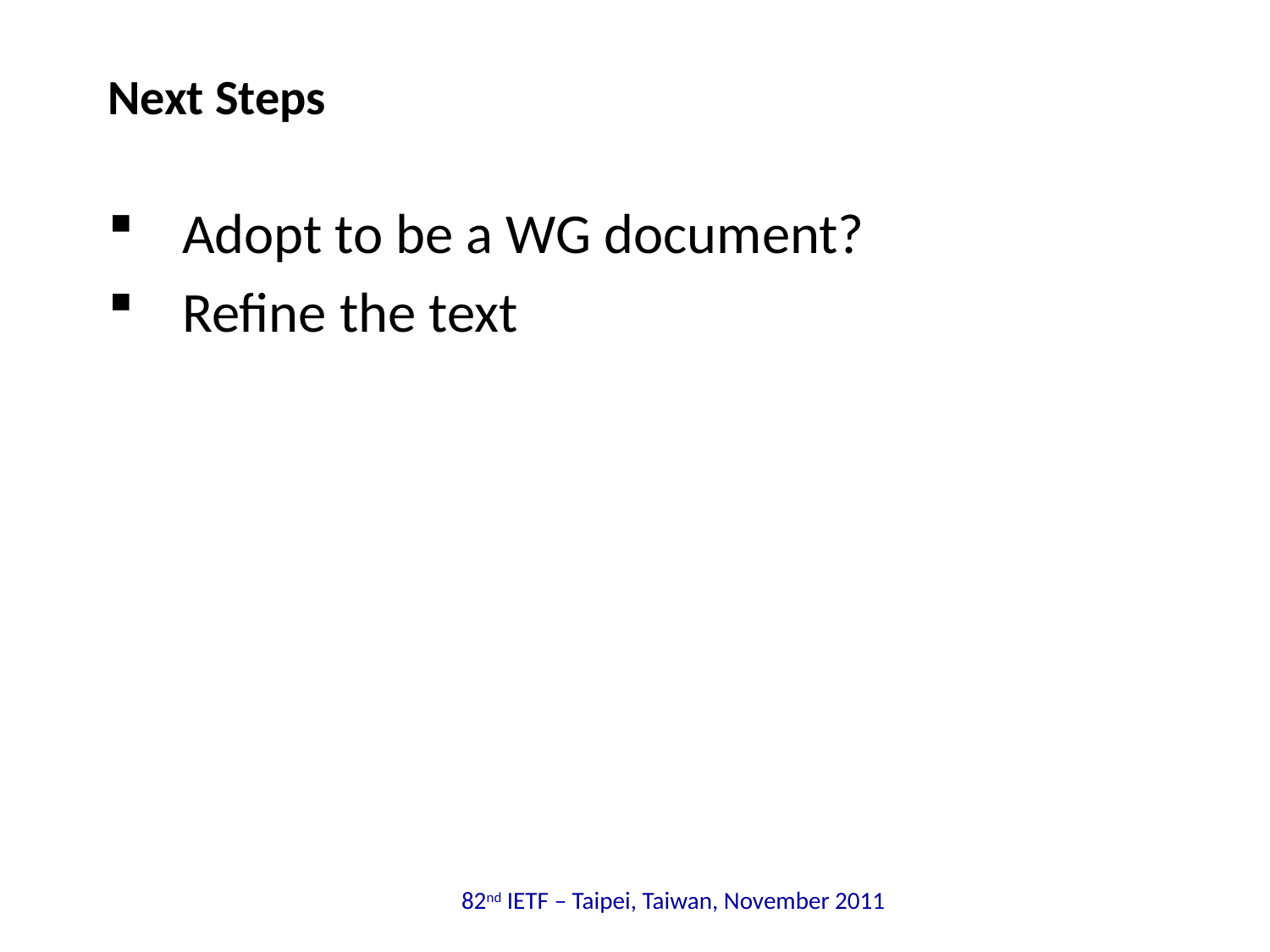

# Next Steps
Adopt to be a WG document?
Refine the text